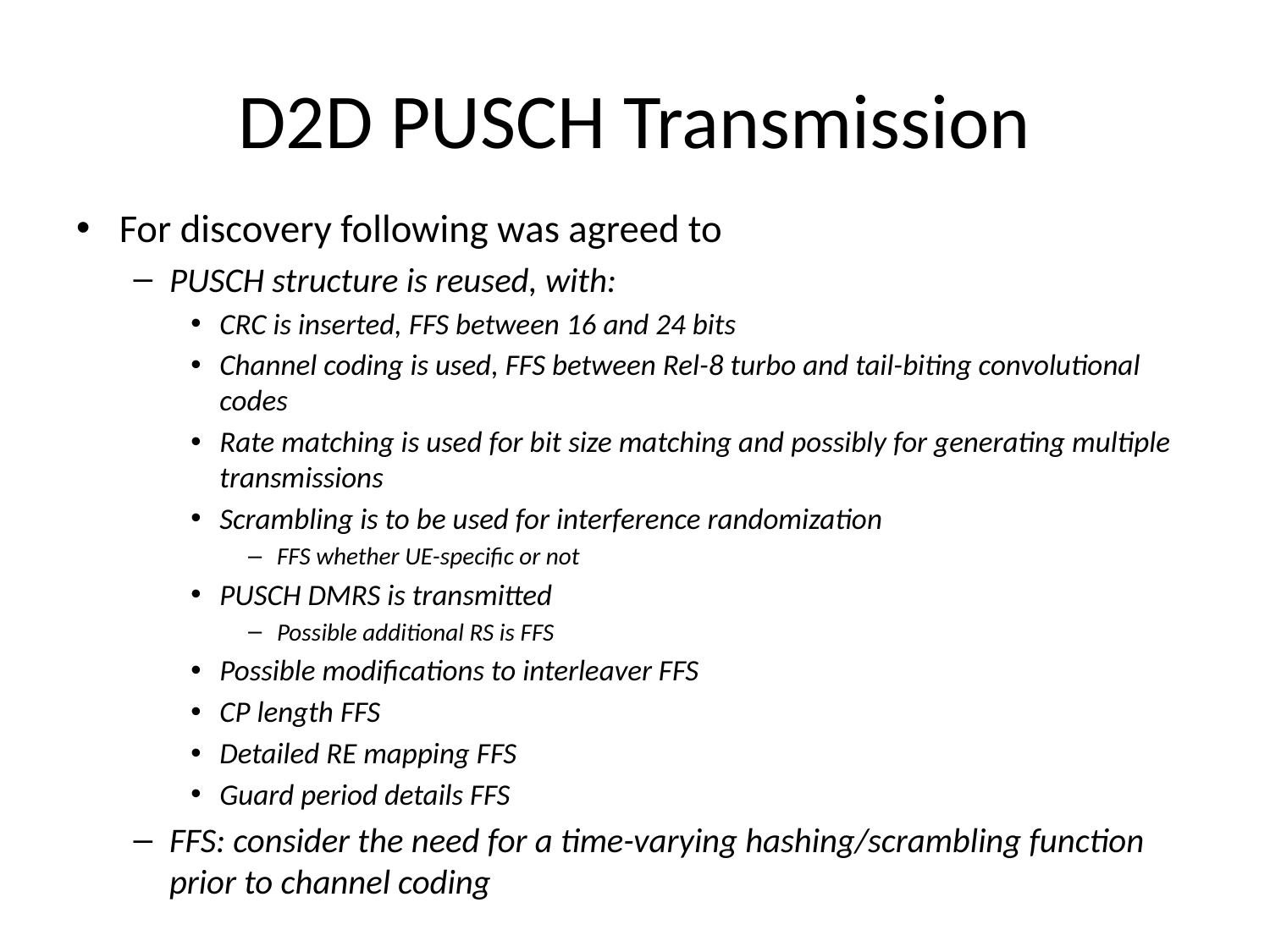

# D2D PUSCH Transmission
For discovery following was agreed to
PUSCH structure is reused, with:
CRC is inserted, FFS between 16 and 24 bits
Channel coding is used, FFS between Rel-8 turbo and tail-biting convolutional codes
Rate matching is used for bit size matching and possibly for generating multiple transmissions
Scrambling is to be used for interference randomization
FFS whether UE-specific or not
PUSCH DMRS is transmitted
Possible additional RS is FFS
Possible modifications to interleaver FFS
CP length FFS
Detailed RE mapping FFS
Guard period details FFS
FFS: consider the need for a time-varying hashing/scrambling function prior to channel coding